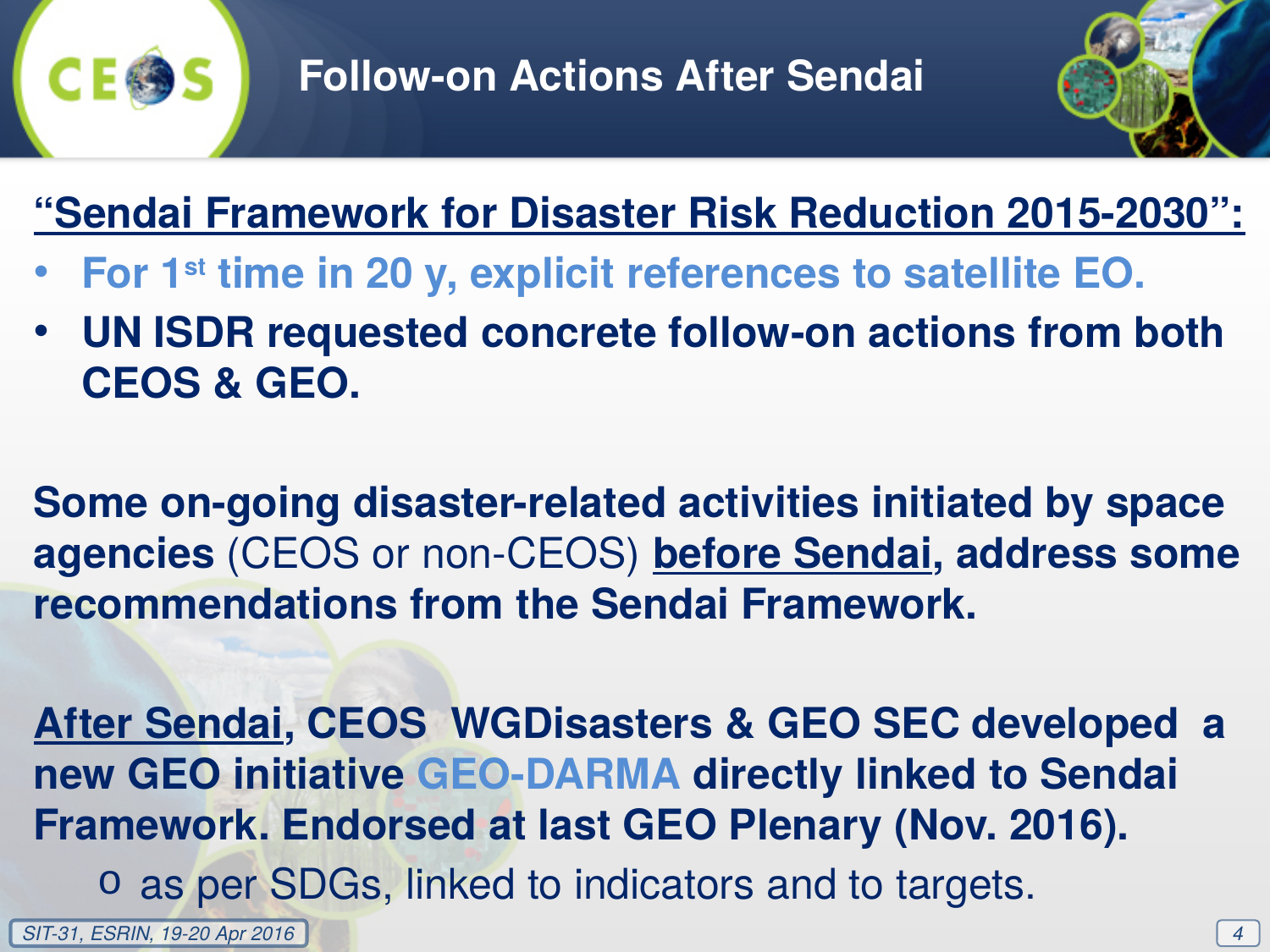

Follow-on Actions After Sendai
“Sendai Framework for Disaster Risk Reduction 2015-2030”:
For 1st time in 20 y, explicit references to satellite EO.
UN ISDR requested concrete follow-on actions from both CEOS & GEO.

Some on-going disaster-related activities initiated by space agencies (CEOS or non-CEOS) before Sendai, address some recommendations from the Sendai Framework.

After Sendai, CEOS  WGDisasters & GEO SEC developed  a new GEO initiative GEO-DARMA directly linked to Sendai Framework. Endorsed at last GEO Plenary (Nov. 2016).
as per SDGs, linked to indicators and to targets.

4